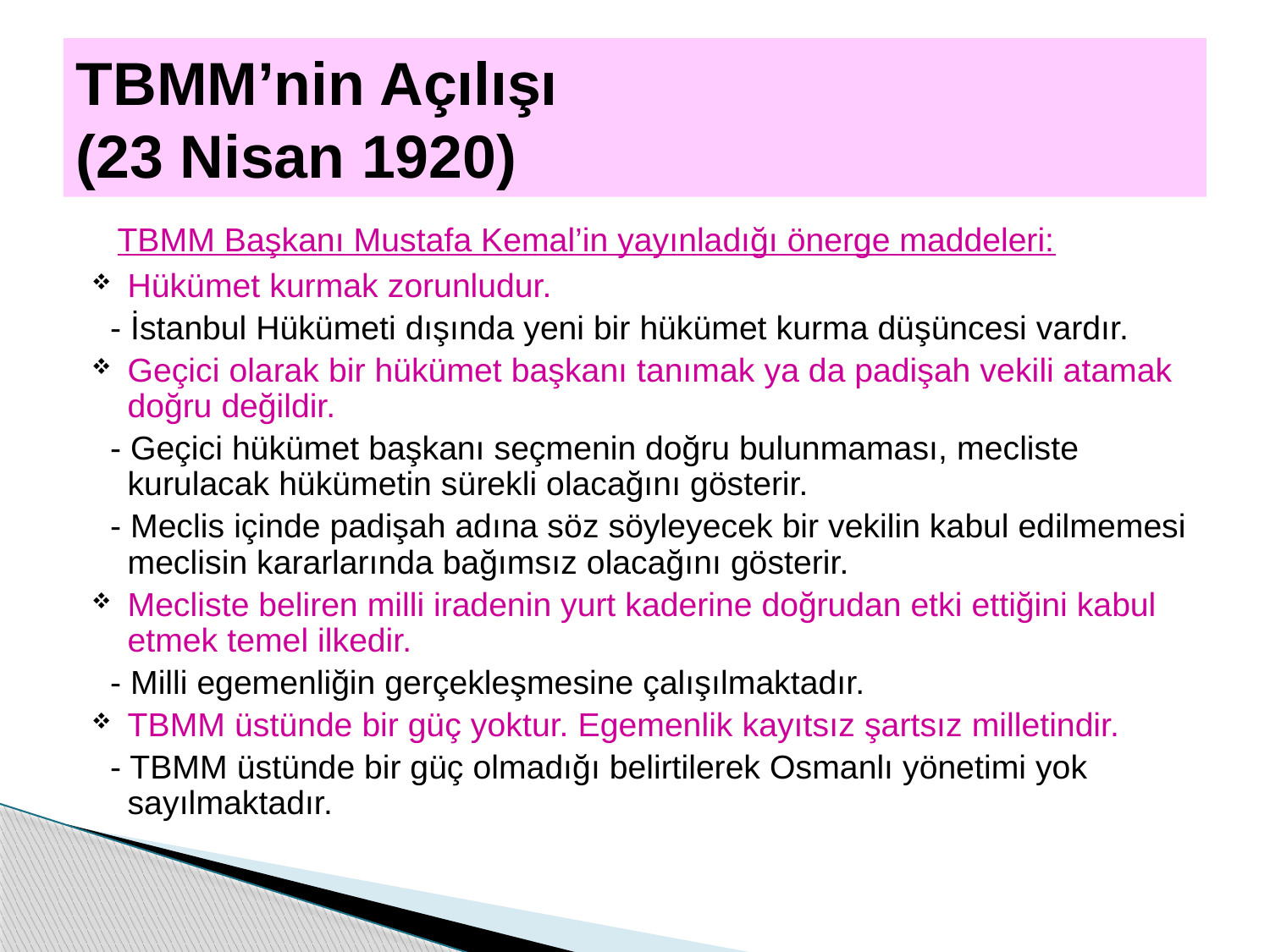

# TBMM’nin Açılışı (23 Nisan 1920)
  TBMM Başkanı Mustafa Kemal’in yayınladığı önerge maddeleri:
Hükümet kurmak zorunludur.
  - İstanbul Hükümeti dışında yeni bir hükümet kurma düşüncesi vardır.
Geçici olarak bir hükümet başkanı tanımak ya da padişah vekili atamak doğru değildir.
  - Geçici hükümet başkanı seçmenin doğru bulunmaması, mecliste kurulacak hükümetin sürekli olacağını gösterir.
  - Meclis içinde padişah adına söz söyleyecek bir vekilin kabul edilmemesi meclisin kararlarında bağımsız olacağını gösterir.
Mecliste beliren milli iradenin yurt kaderine doğrudan etki ettiğini kabul etmek temel ilkedir.
  - Milli egemenliğin gerçekleşmesine çalışılmaktadır.
TBMM üstünde bir güç yoktur. Egemenlik kayıtsız şartsız milletindir.
  - TBMM üstünde bir güç olmadığı belirtilerek Osmanlı yönetimi yok sayılmaktadır.